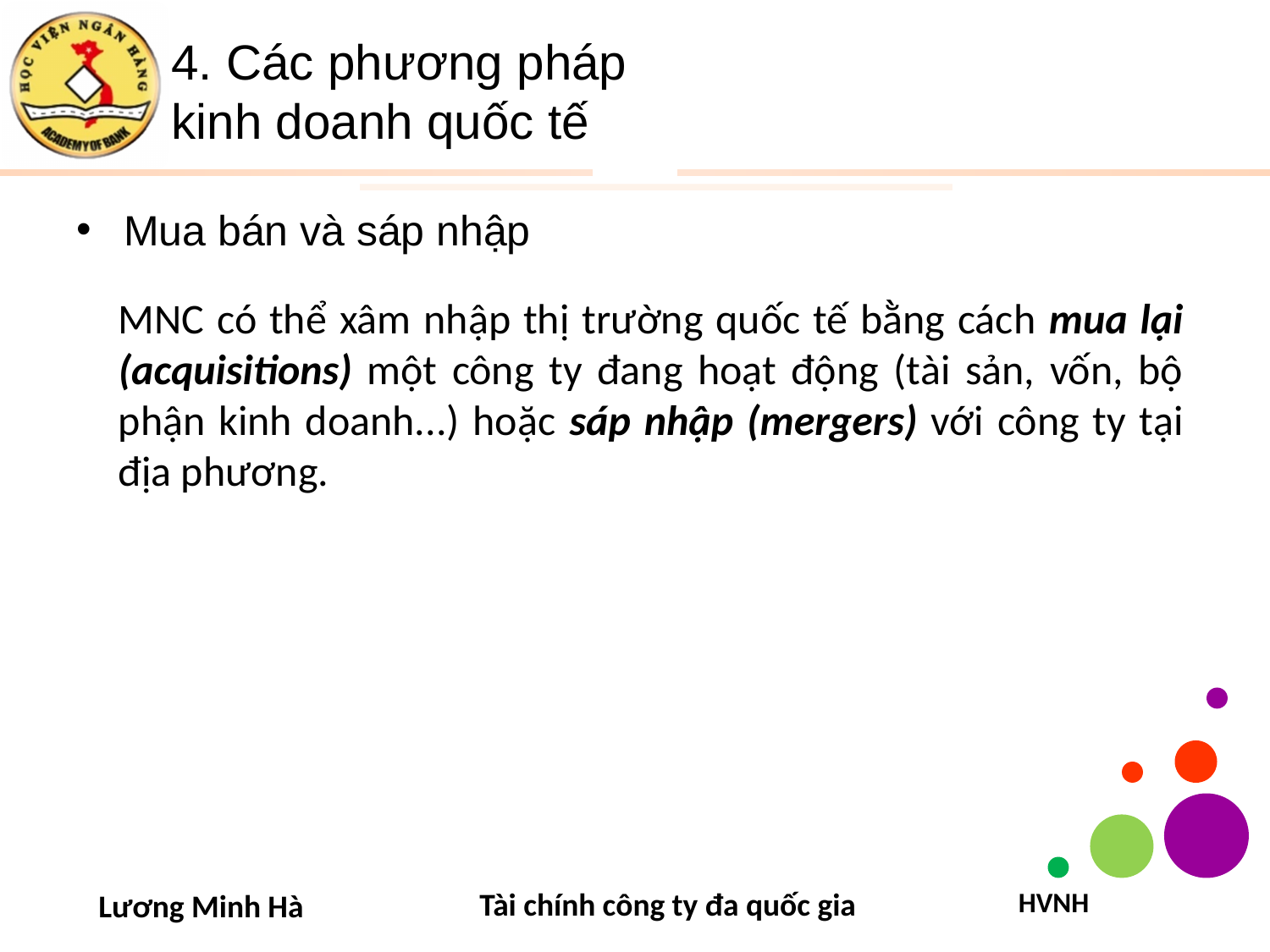

# 4. Các phương pháp kinh doanh quốc tế
Mua bán và sáp nhập
MNC có thể xâm nhập thị trường quốc tế bằng cách mua lại (acquisitions) một công ty đang hoạt động (tài sản, vốn, bộ phận kinh doanh...) hoặc sáp nhập (mergers) với công ty tại địa phương.